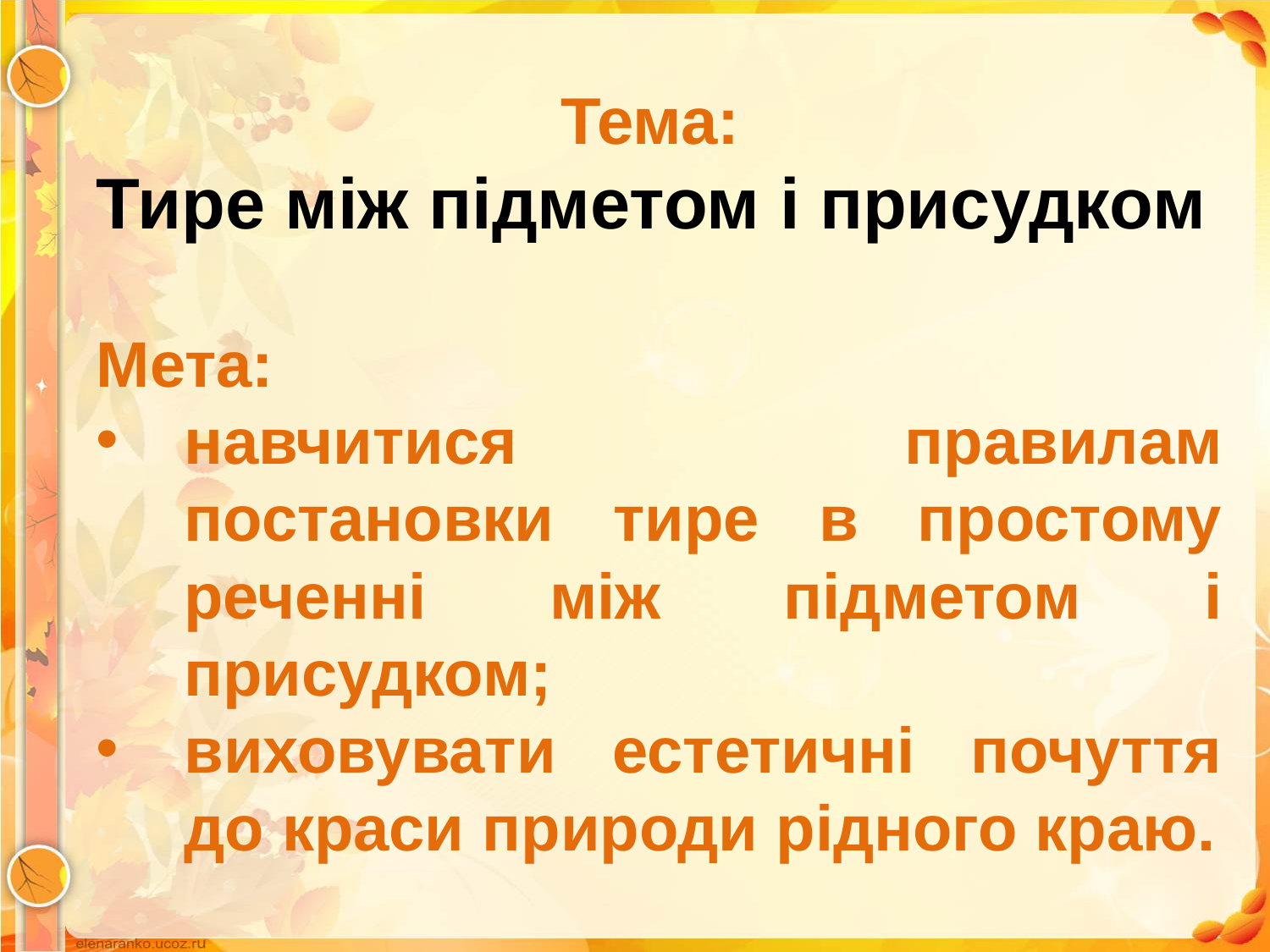

Тема:
Тире між підметом і присудком

Мета:
навчитися правилам постановки тире в простому реченні між підметом і присудком;
виховувати естетичні почуття до краси природи рідного краю.